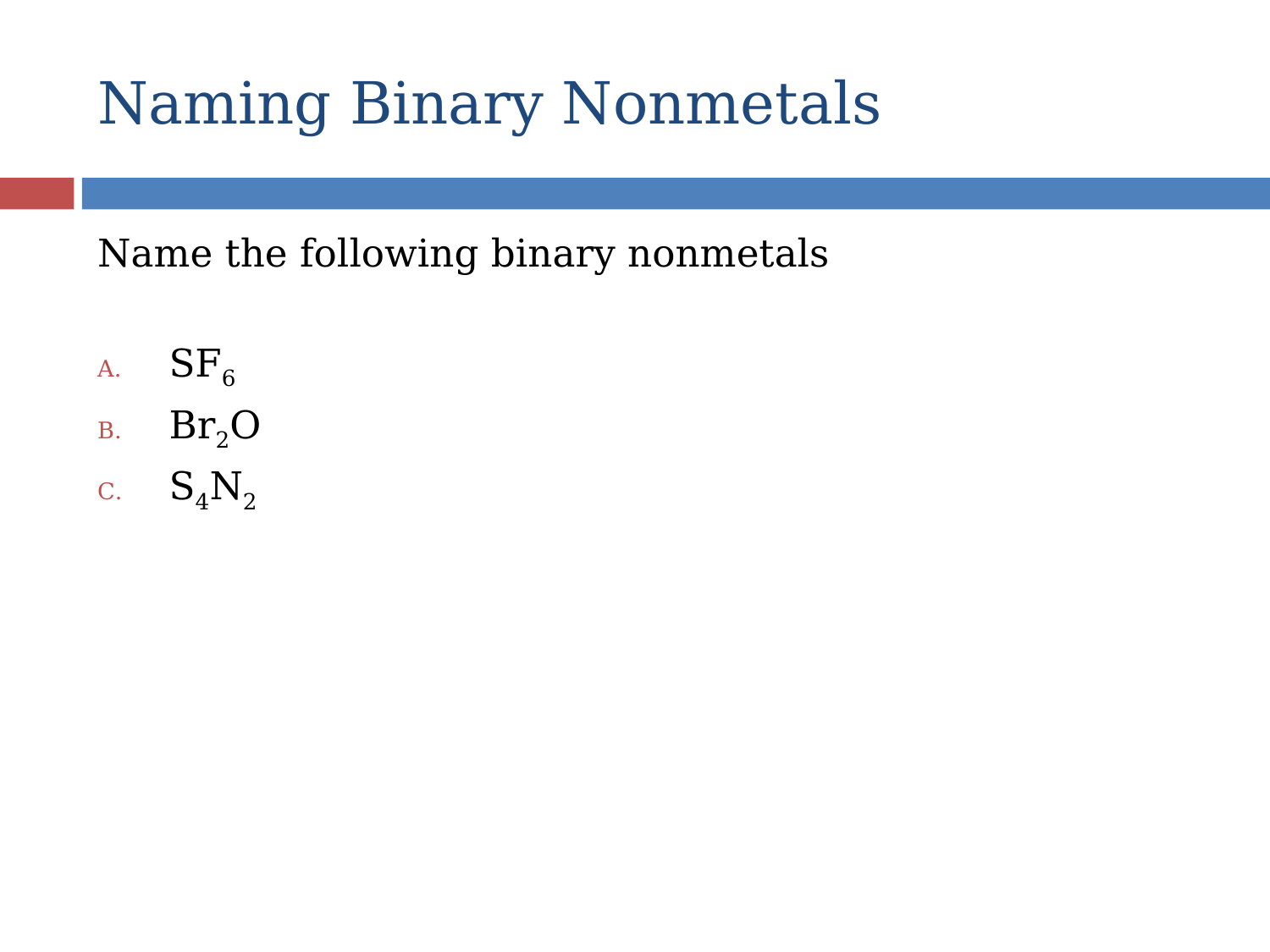

# Naming Binary Nonmetals
Name the following binary nonmetals

SF6
Br2O
S4N2